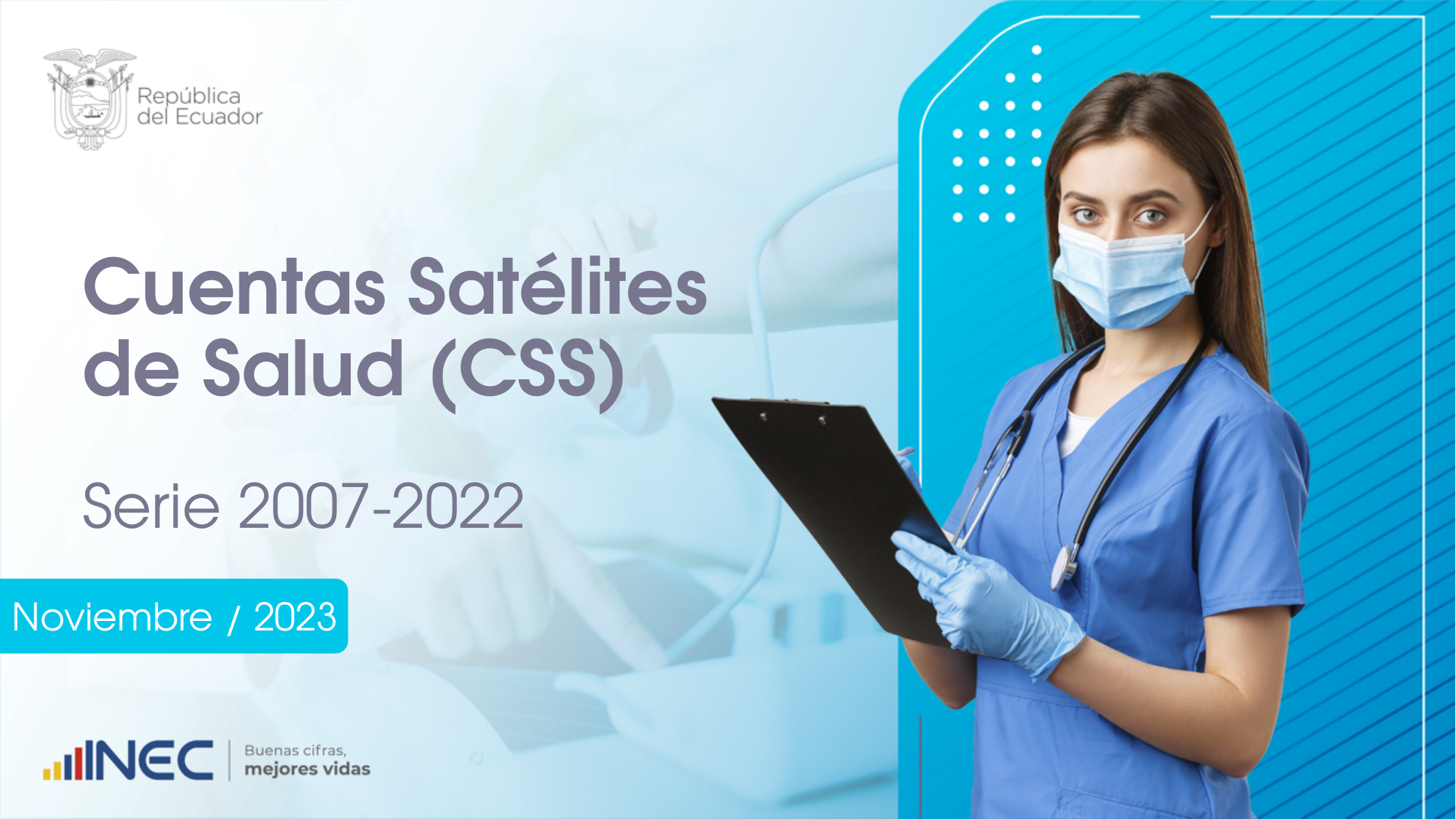

# Cuentas Satélites de Salud (CSS)

Serie 2007-2022

Noviembre / 2023